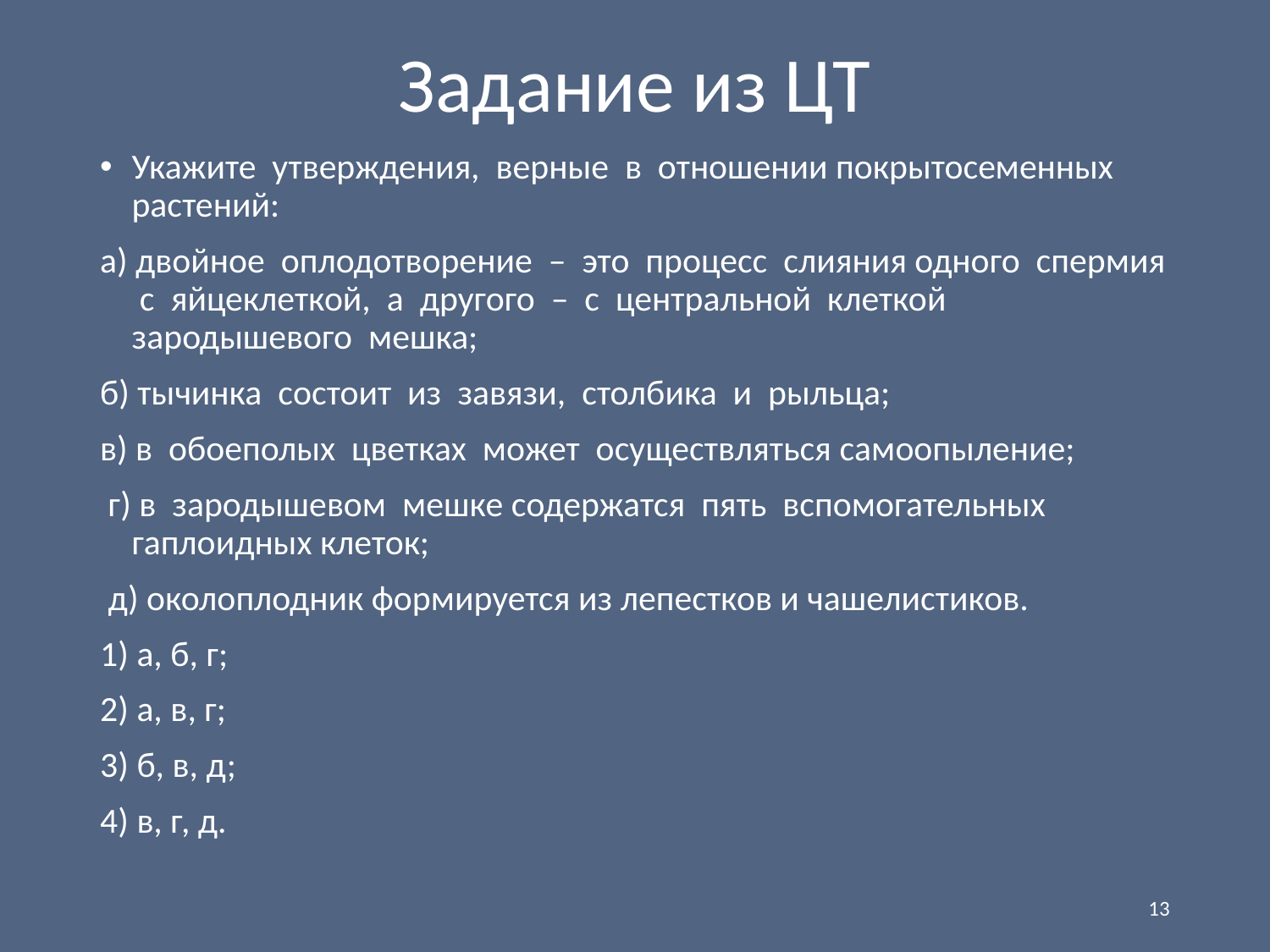

# Задание из ЦТ
Укажите  утверждения,  верные  в  отношении покрытосеменных растений:
а) двойное  оплодотворение  –  это  процесс  слияния одного  спермия  с  яйцеклеткой,  а  другого  –  с  центральной  клеткой  зародышевого  мешка;
б) тычинка  состоит  из  завязи,  столбика  и  рыльца;
в) в  обоеполых  цветках  может  осуществляться самоопыление;
 г) в  зародышевом  мешке содержатся  пять  вспомогательных  гаплоидных клеток;
 д) околоплодник формируется из лепестков и чашелистиков.
1) а, б, г;
2) а, в, г;
3) б, в, д;
4) в, г, д.

13